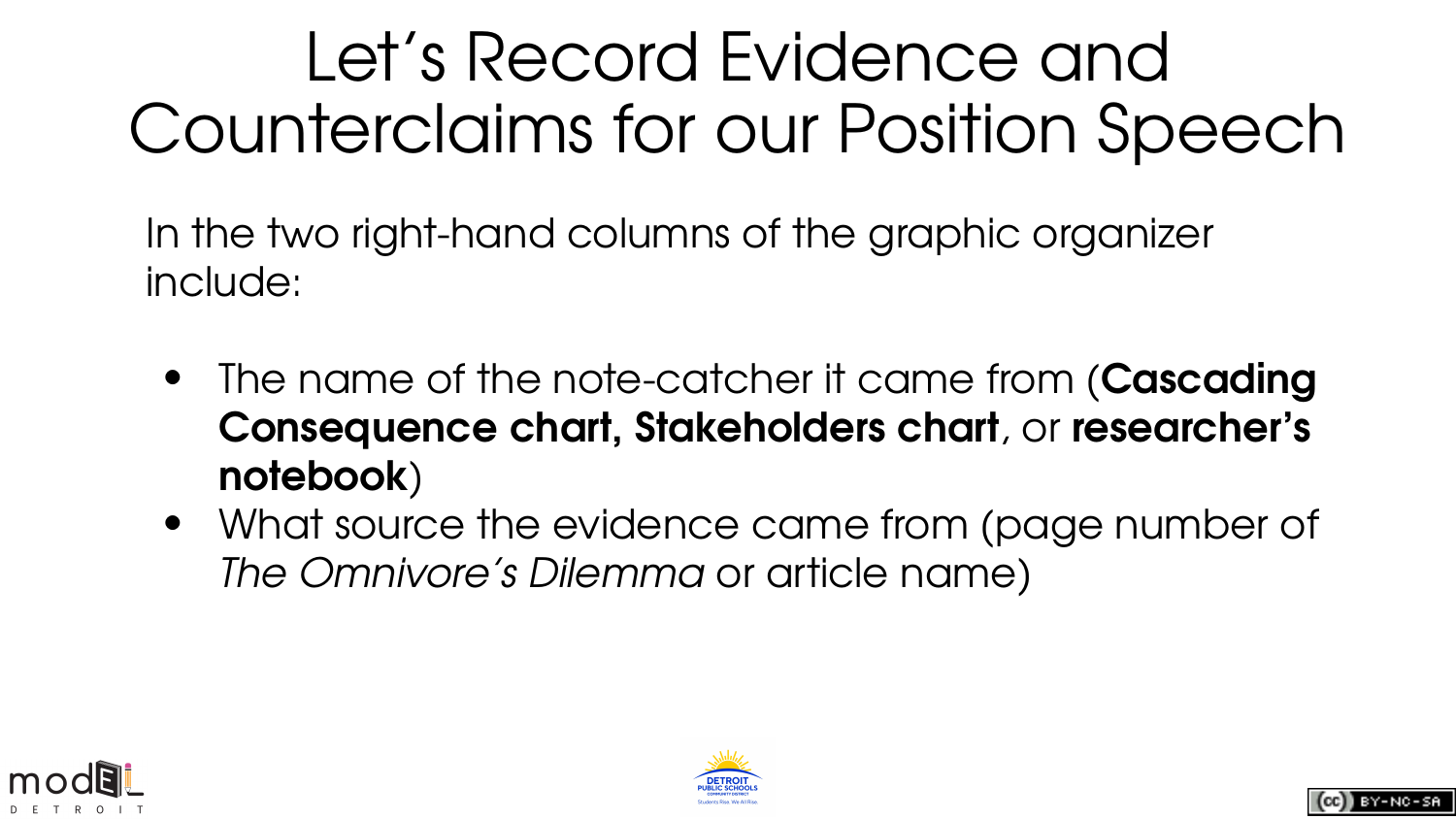

# Let’s Record Evidence and Counterclaims for our Position Speech
In the two right-hand columns of the graphic organizer include:

The name of the note-catcher it came from (Cascading Consequence chart, Stakeholders chart, or researcher’s notebook)
What source the evidence came from (page number of The Omnivore’s Dilemma or article name)